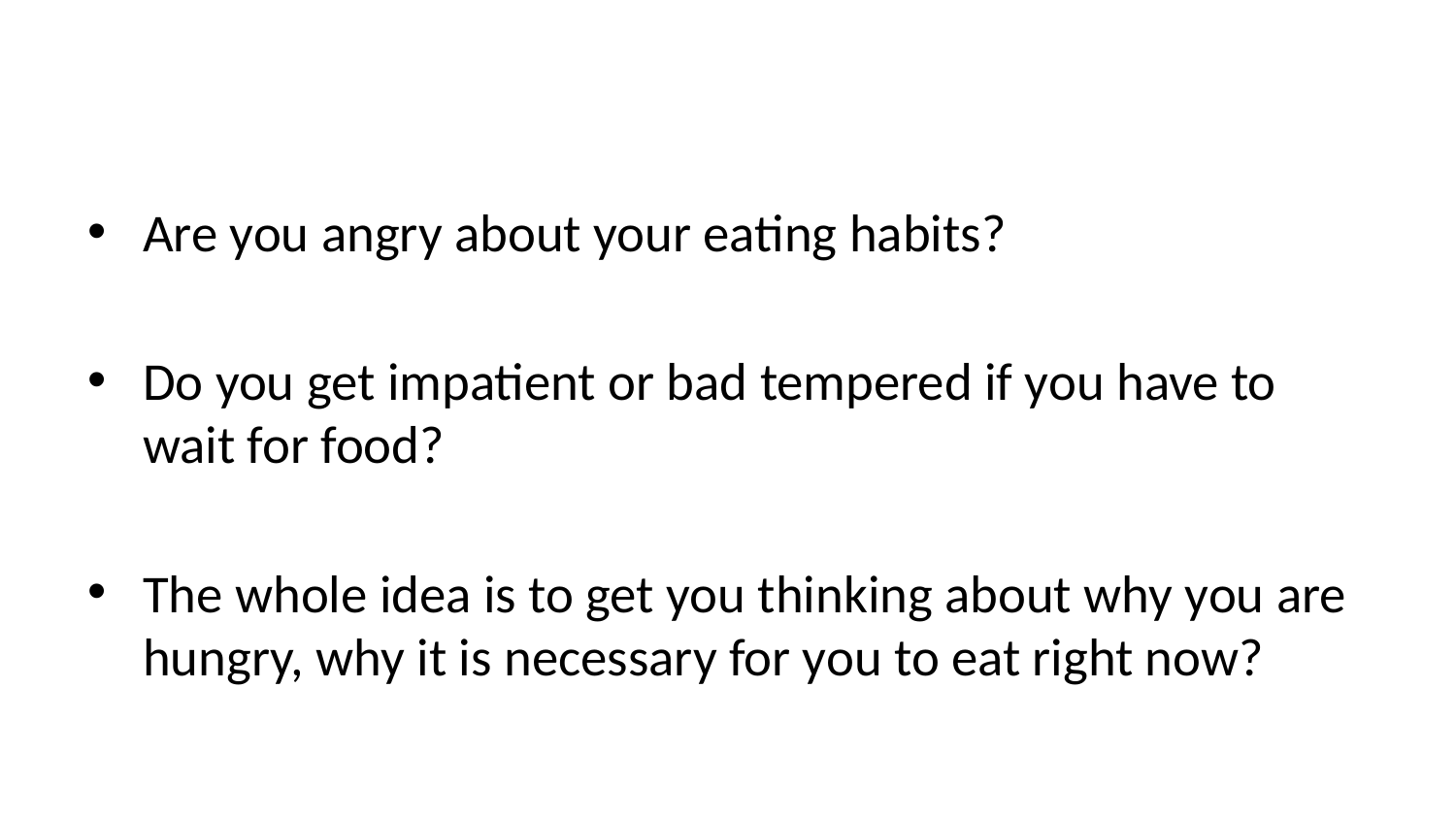

Are you angry about your eating habits?

Do you get impatient or bad tempered if you have to wait for food?

The whole idea is to get you thinking about why you are hungry, why it is necessary for you to eat right now?